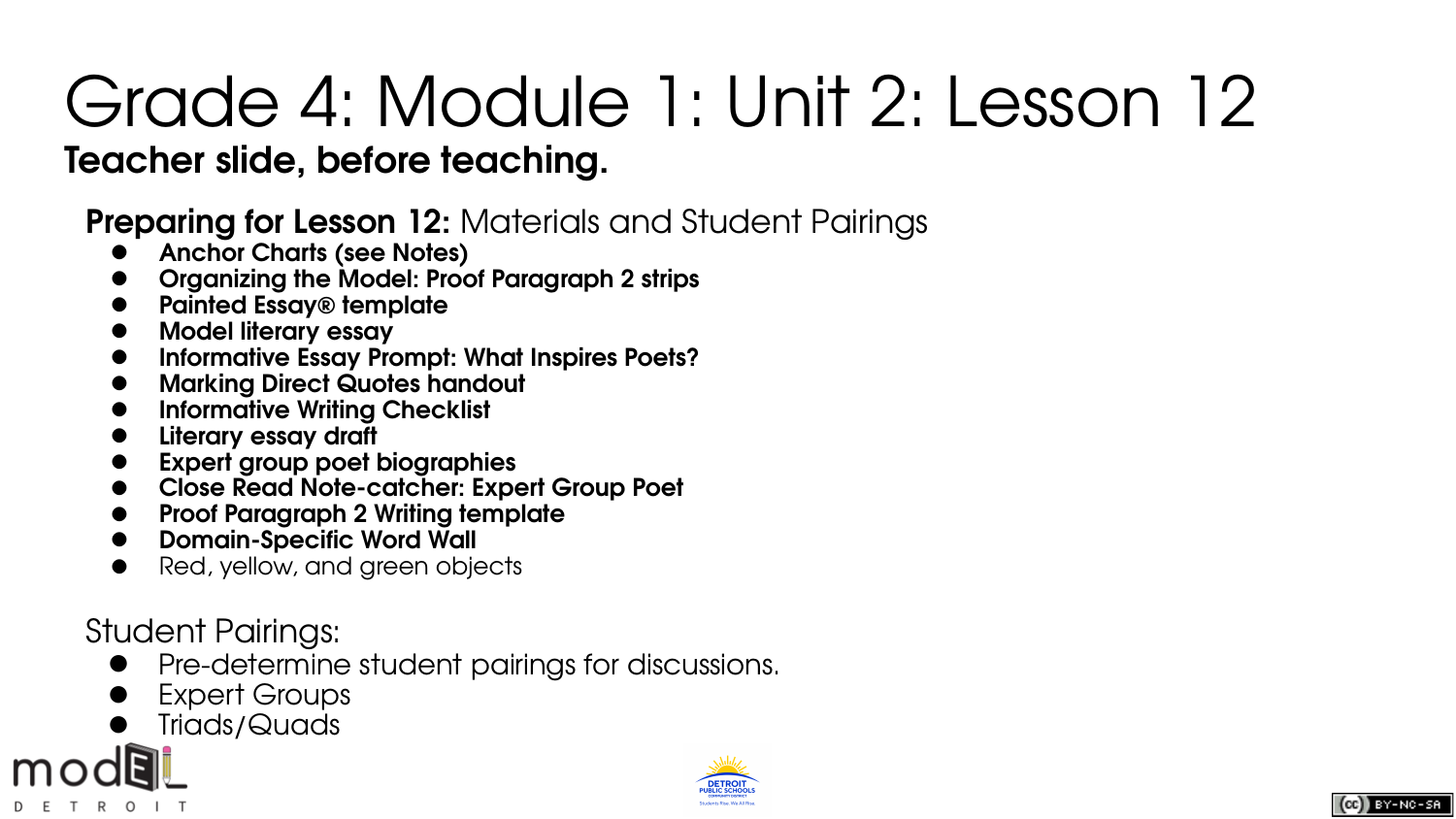

# Grade 4: Module 1: Unit 2: Lesson 12
Teacher slide, before teaching.
Preparing for Lesson 12: Materials and Student Pairings
Anchor Charts (see Notes)
Organizing the Model: Proof Paragraph 2 strips
Painted Essay® template
Model literary essay
Informative Essay Prompt: What Inspires Poets?
Marking Direct Quotes handout
Informative Writing Checklist
Literary essay draft
Expert group poet biographies
Close Read Note-catcher: Expert Group Poet
Proof Paragraph 2 Writing template
Domain-Specific Word Wall
Red, yellow, and green objects

Student Pairings:
Pre-determine student pairings for discussions.
Expert Groups
Triads/Quads